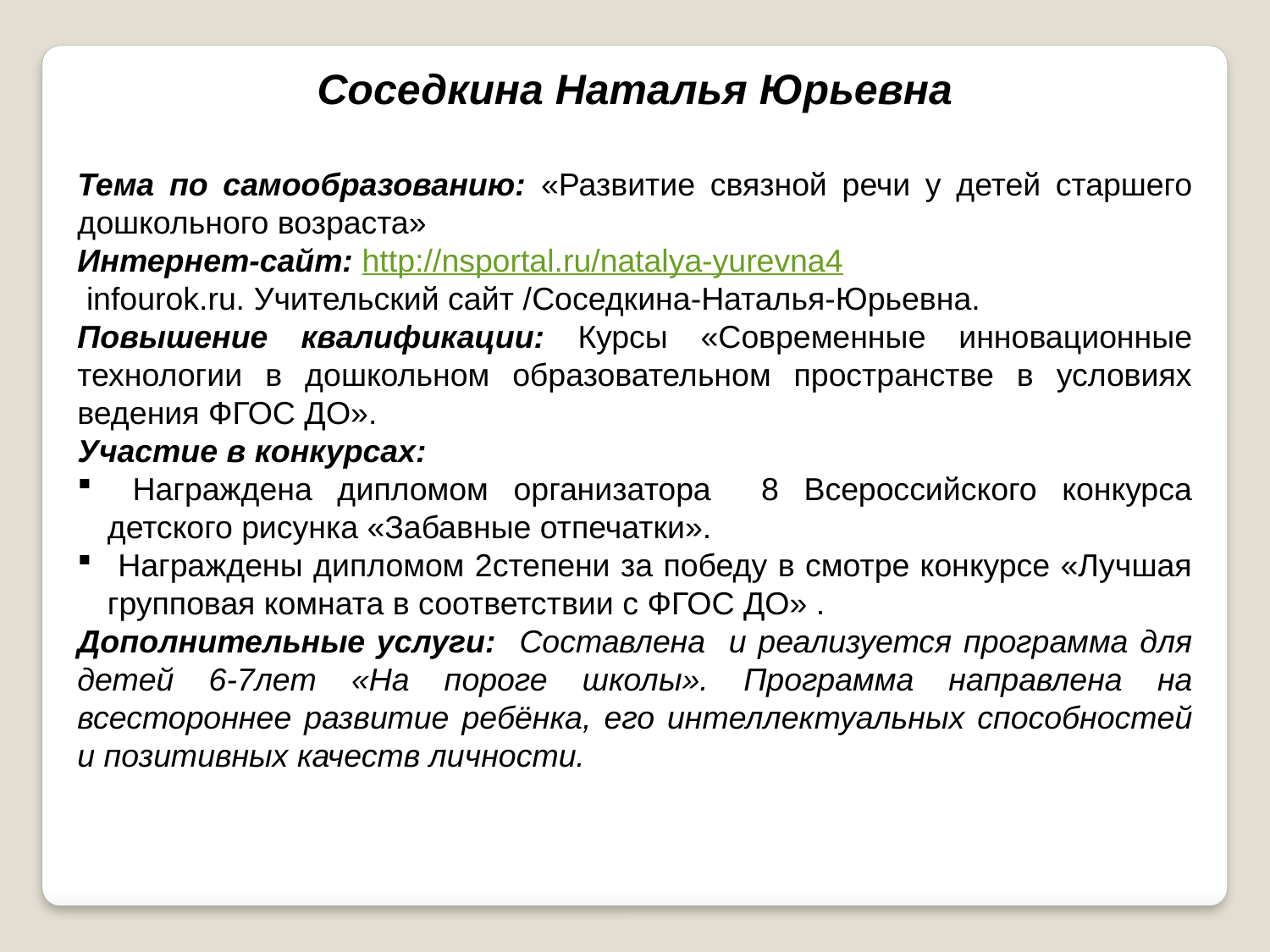

Соседкина Наталья Юрьевна

Тема по самообразованию: «Развитие связной речи у детей старшего дошкольного возраста»
Интернет-сайт: http://nsportal.ru/natalya-yurevna4
 infourok.ru. Учительский сайт /Соседкина-Наталья-Юрьевна.
Повышение квалификации: Курсы «Современные инновационные технологии в дошкольном образовательном пространстве в условиях ведения ФГОС ДО».
Участие в конкурсах:
 Награждена дипломом организатора  8 Всероссийского конкурса детского рисунка «Забавные отпечатки».
 Награждены дипломом 2степени за победу в смотре конкурсе «Лучшая групповая комната в соответствии с ФГОС ДО» .
Дополнительные услуги:  Составлена  и реализуется программа для детей 6-7лет «На пороге школы». Программа направлена на всестороннее развитие ребёнка, его интеллектуальных способностей и позитивных качеств личности.